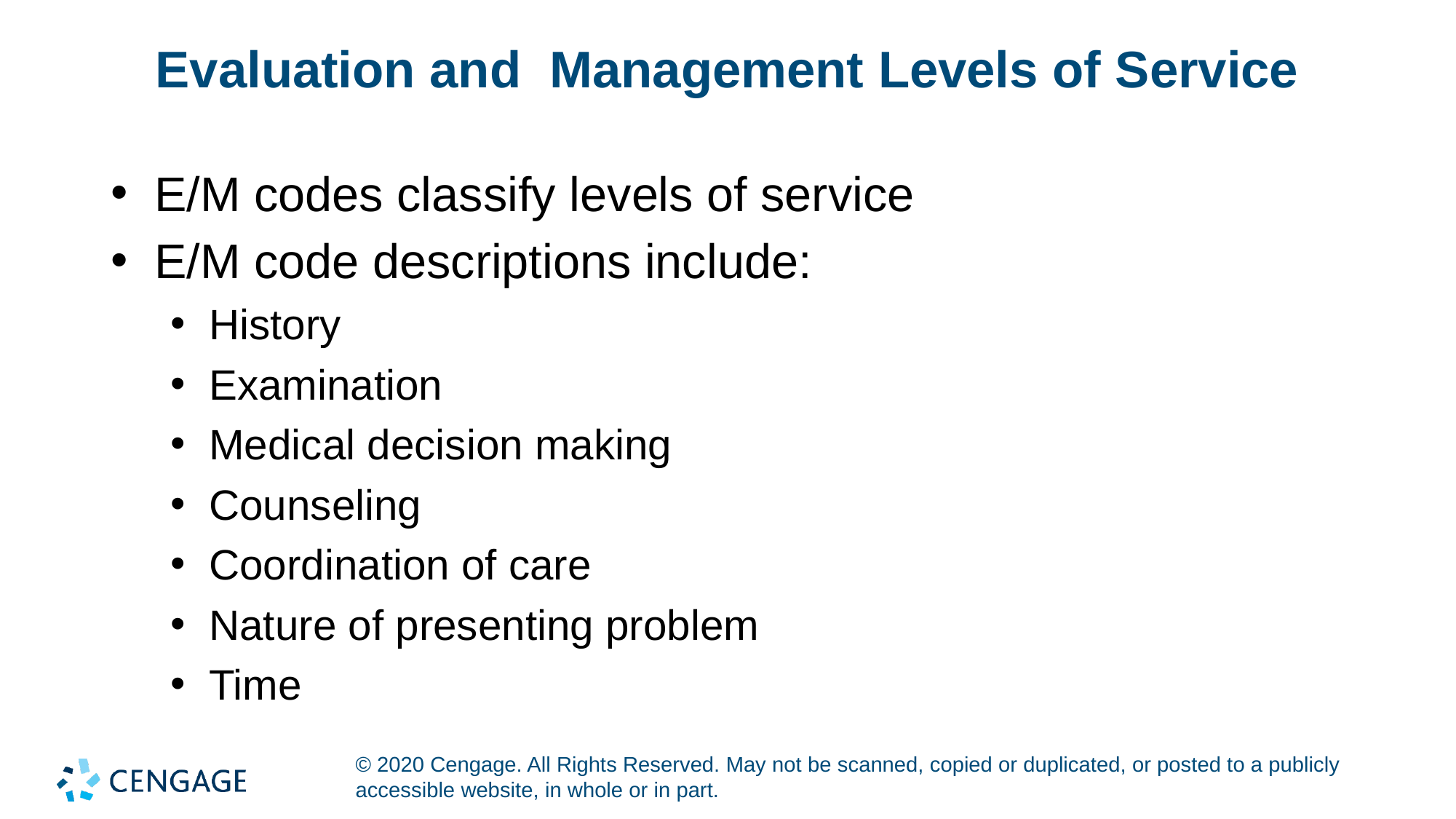

# Evaluation and  Management Levels of Service
E/M codes classify levels of service
E/M code descriptions include:
History
Examination
Medical decision making
Counseling
Coordination of care
Nature of presenting problem
Time